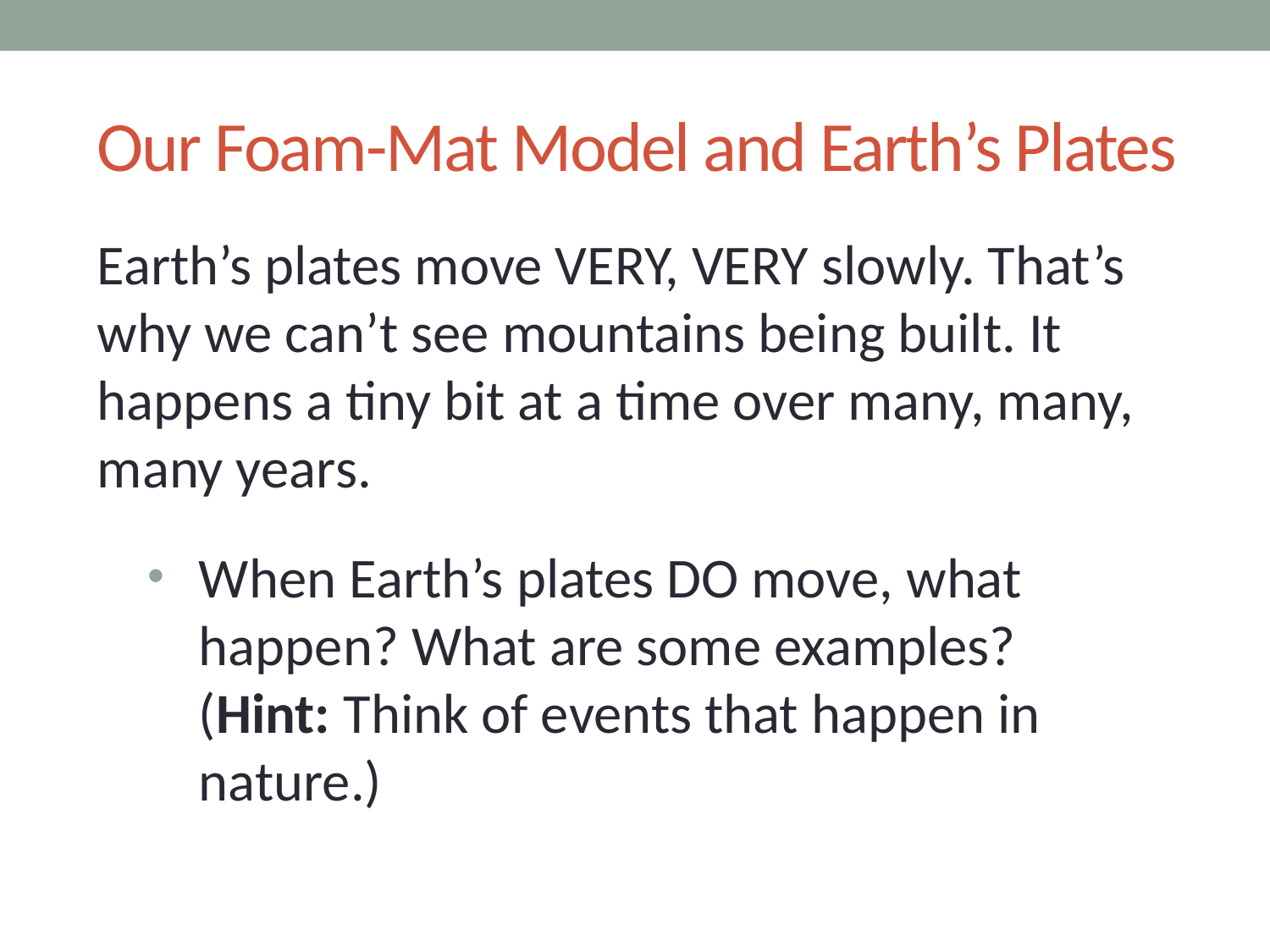

# Our Foam-Mat Model and Earth’s Plates
Earth’s plates move VERY, VERY slowly. That’s why we can’t see mountains being built. It happens a tiny bit at a time over many, many, many years.
When Earth’s plates DO move, what happen? What are some examples?
(Hint: Think of events that happen in nature.)